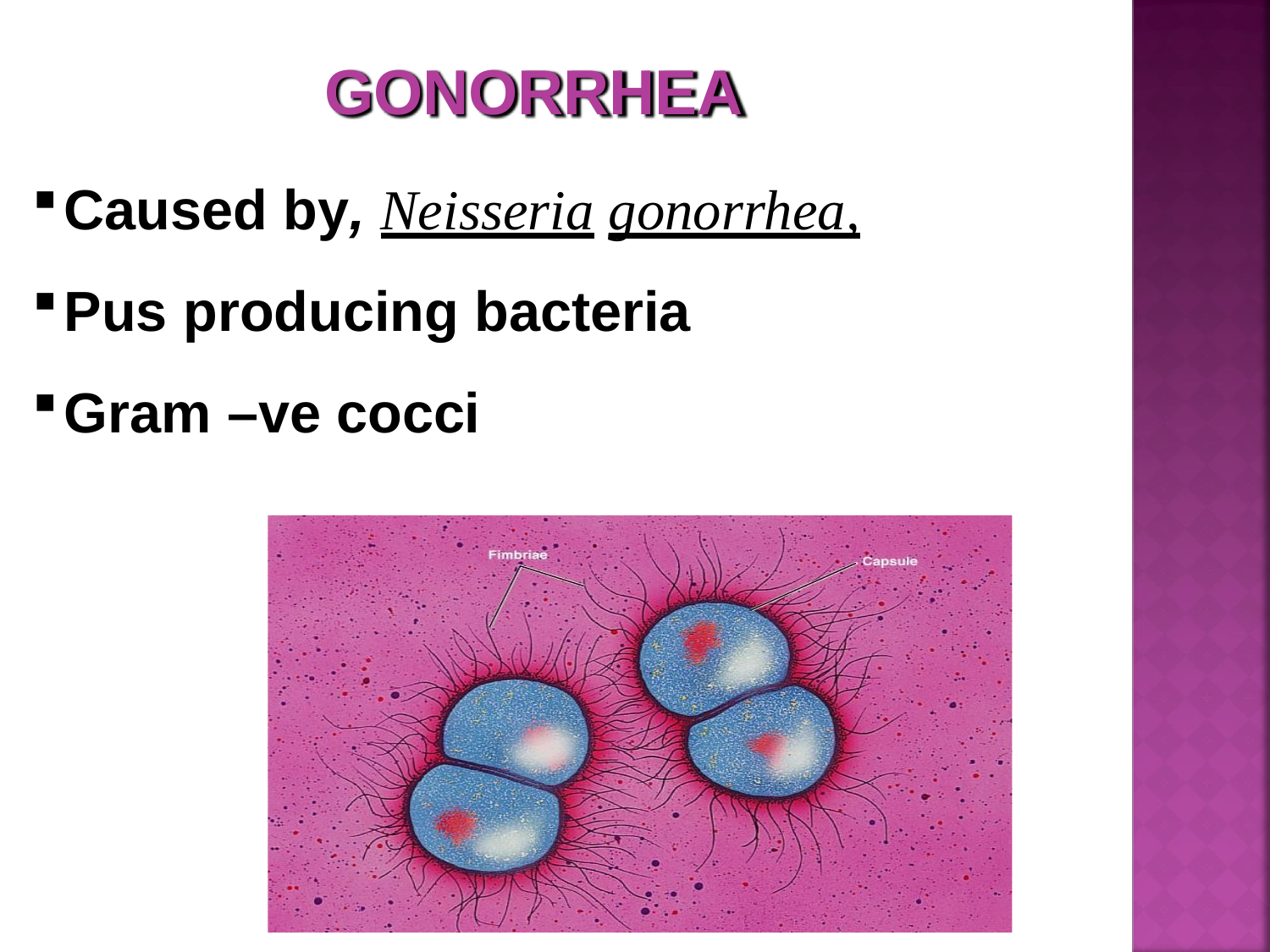

# GONORRHEA
Caused by, Neisseria gonorrhea,
Pus producing bacteria
Gram –ve cocci